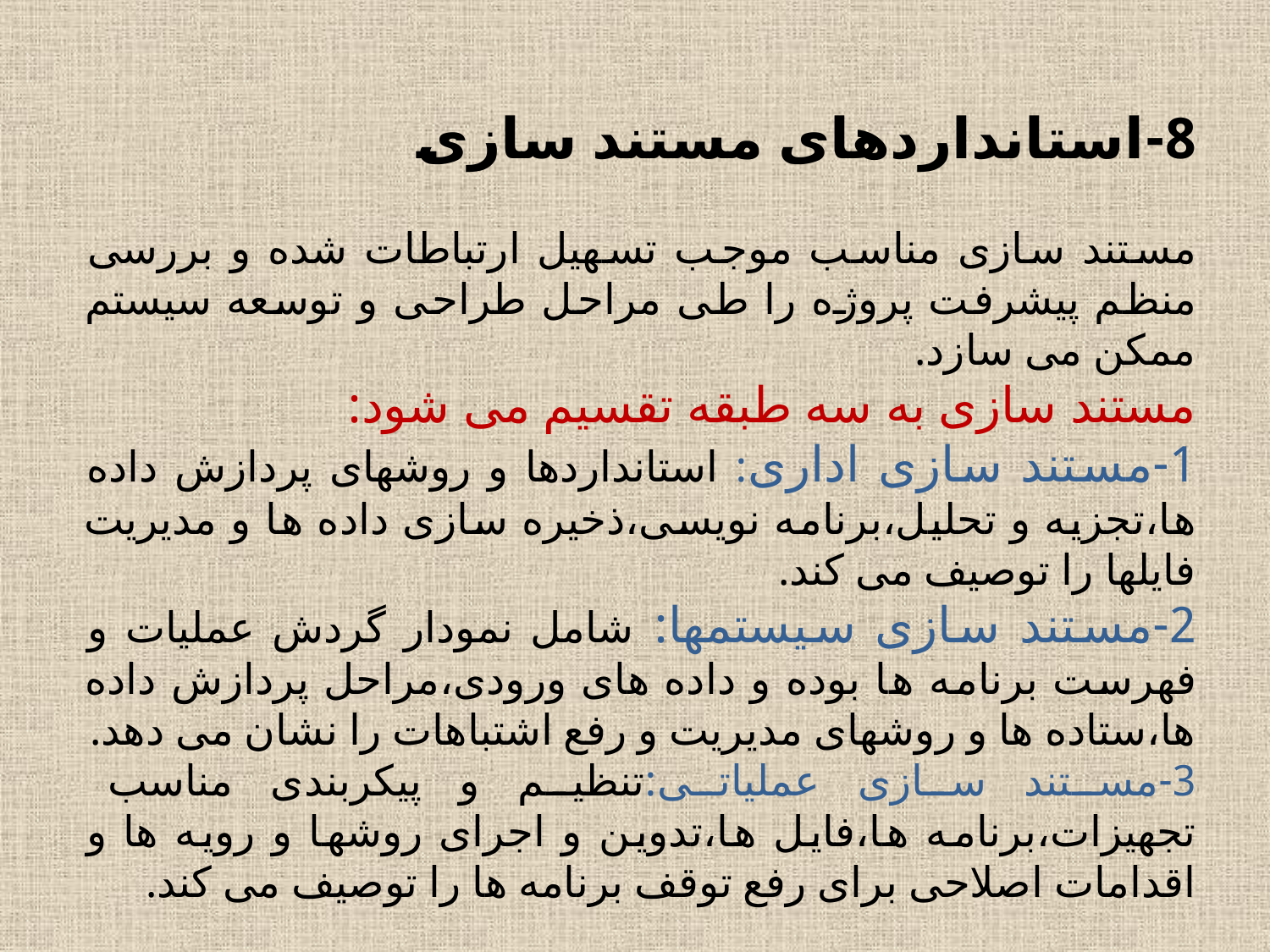

8-استانداردهای مستند سازی
مستند سازی مناسب موجب تسهیل ارتباطات شده و بررسی منظم پیشرفت پروژه را طی مراحل طراحی و توسعه سیستم ممکن می سازد.
مستند سازی به سه طبقه تقسیم می شود:
1-مستند سازی اداری: استانداردها و روشهای پردازش داده ها،تجزیه و تحلیل،برنامه نویسی،ذخیره سازی داده ها و مدیریت فایلها را توصیف می کند.
2-مستند سازی سیستمها: شامل نمودار گردش عملیات و فهرست برنامه ها بوده و داده های ورودی،مراحل پردازش داده ها،ستاده ها و روشهای مدیریت و رفع اشتباهات را نشان می دهد.
3-مستند سازی عملیاتی:تنظیم و پیکربندی مناسب تجهیزات،برنامه ها،فایل ها،تدوین و اجرای روشها و رویه ها و اقدامات اصلاحی برای رفع توقف برنامه ها را توصیف می کند.